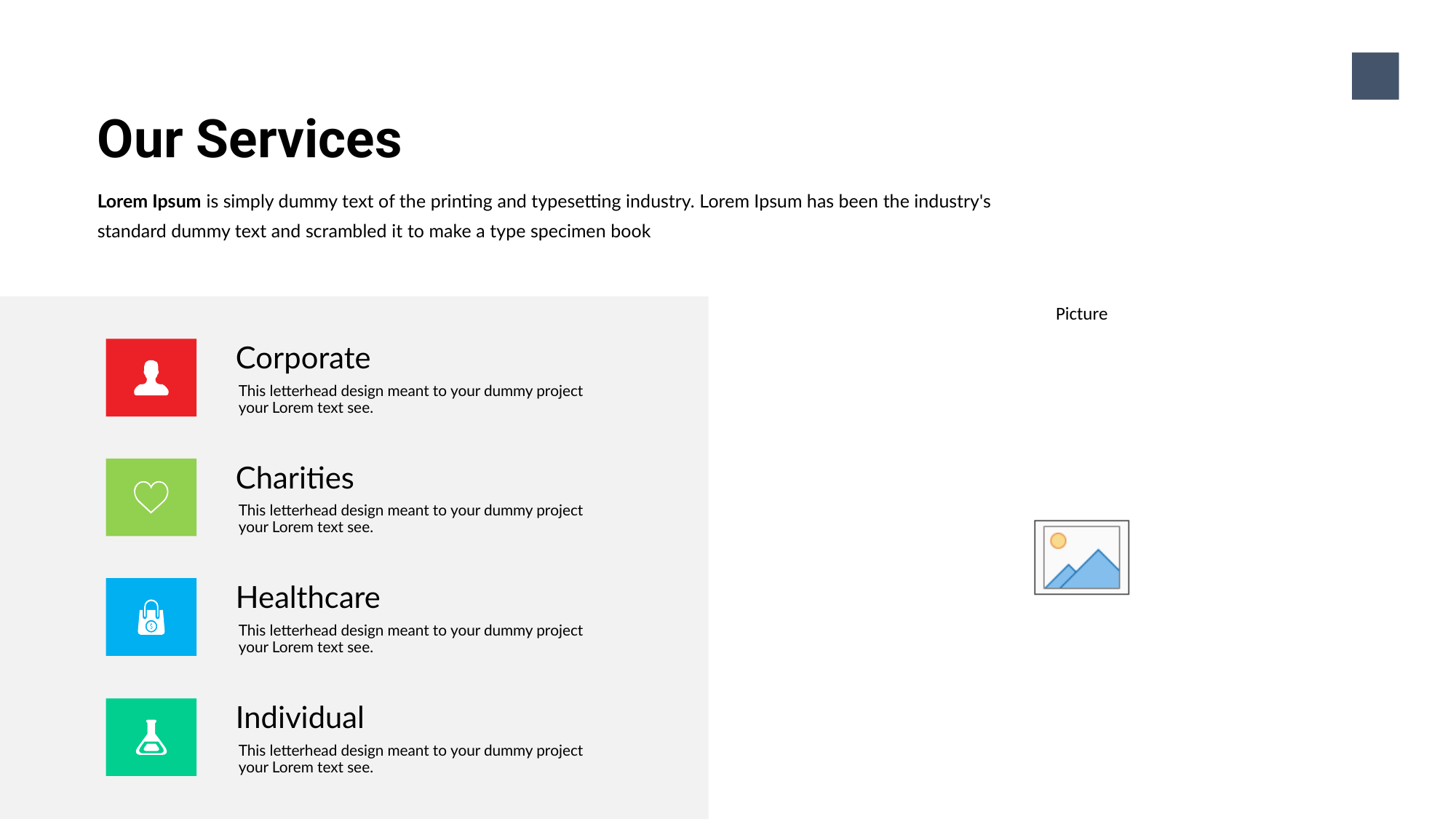

8
Our Services
Lorem Ipsum is simply dummy text of the printing and typesetting industry. Lorem Ipsum has been the industry's standard dummy text and scrambled it to make a type specimen book

Corporate
This letterhead design meant to your dummy project your Lorem text see.

Charities
This letterhead design meant to your dummy project your Lorem text see.

Healthcare
This letterhead design meant to your dummy project your Lorem text see.

Individual
This letterhead design meant to your dummy project your Lorem text see.